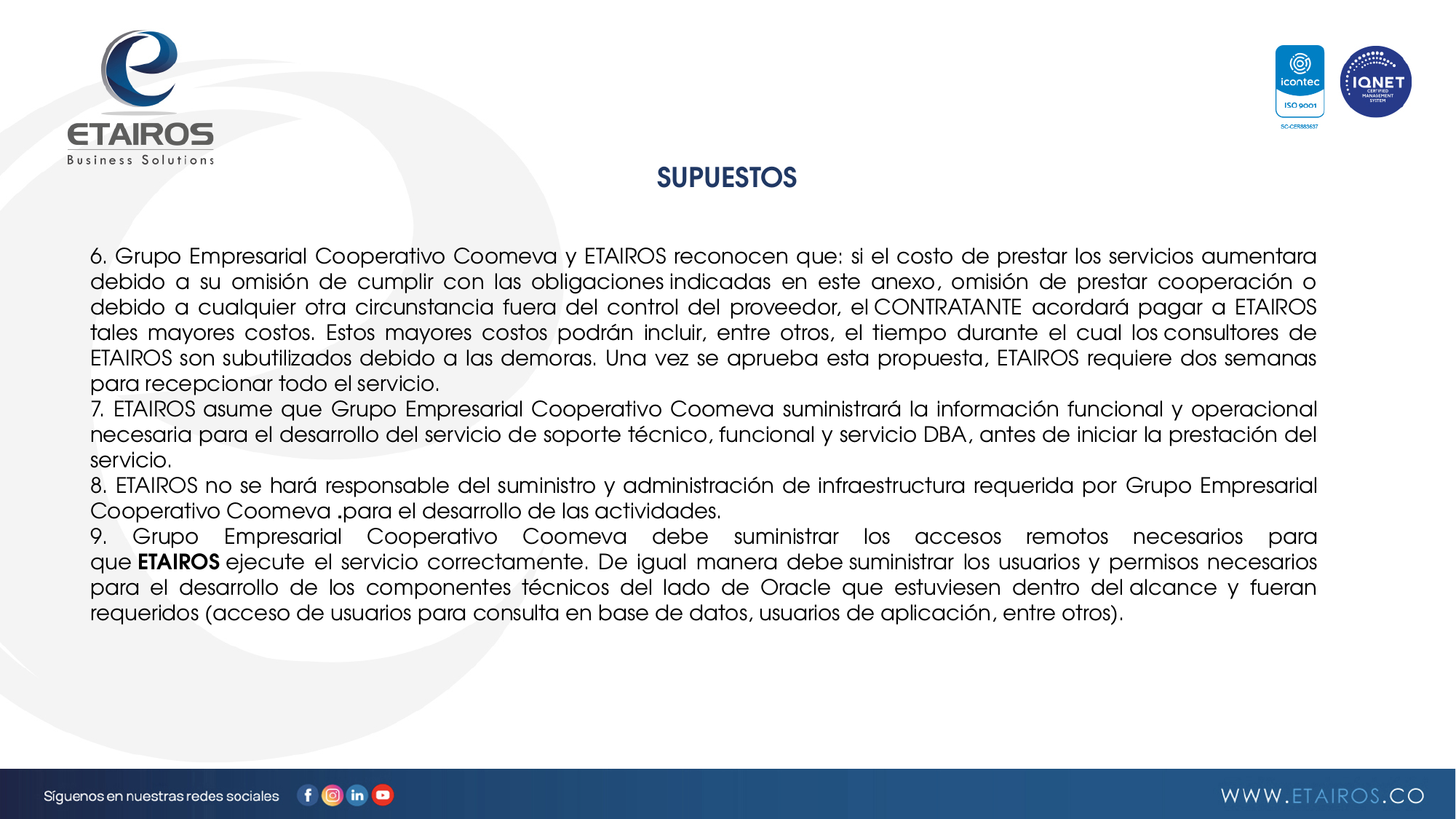

SUPUESTOS
 Grupo Empresarial Cooperativo Coomeva y ETAIROS reconocen que: si el costo de prestar los servicios aumentara debido a su omisión de cumplir con las obligaciones indicadas en este anexo, omisión de prestar cooperación o debido a cualquier otra circunstancia fuera del control del proveedor, el CONTRATANTE acordará pagar a ETAIROS tales mayores costos. Estos mayores costos podrán incluir, entre otros, el tiempo durante el cual los consultores de ETAIROS son subutilizados debido a las demoras. Una vez se aprueba esta propuesta, ETAIROS requiere dos semanas para recepcionar todo el servicio.​
 ETAIROS asume que Grupo Empresarial Cooperativo Coomeva suministrará la información funcional y operacional necesaria para el desarrollo del servicio de soporte técnico, funcional y servicio DBA, antes de iniciar la prestación del servicio. ​
 ETAIROS no se hará responsable del suministro y administración de infraestructura requerida por Grupo Empresarial Cooperativo Coomeva .​para el desarrollo de las actividades. ​
9. Grupo Empresarial Cooperativo Coomeva debe suministrar los accesos remotos necesarios para que ETAIROS ejecute el servicio correctamente. De igual manera debe suministrar los usuarios y permisos necesarios para el desarrollo de los componentes técnicos del lado de Oracle que estuviesen dentro del alcance y fueran requeridos (acceso de usuarios para consulta en base de datos, usuarios de aplicación, entre otros). ​